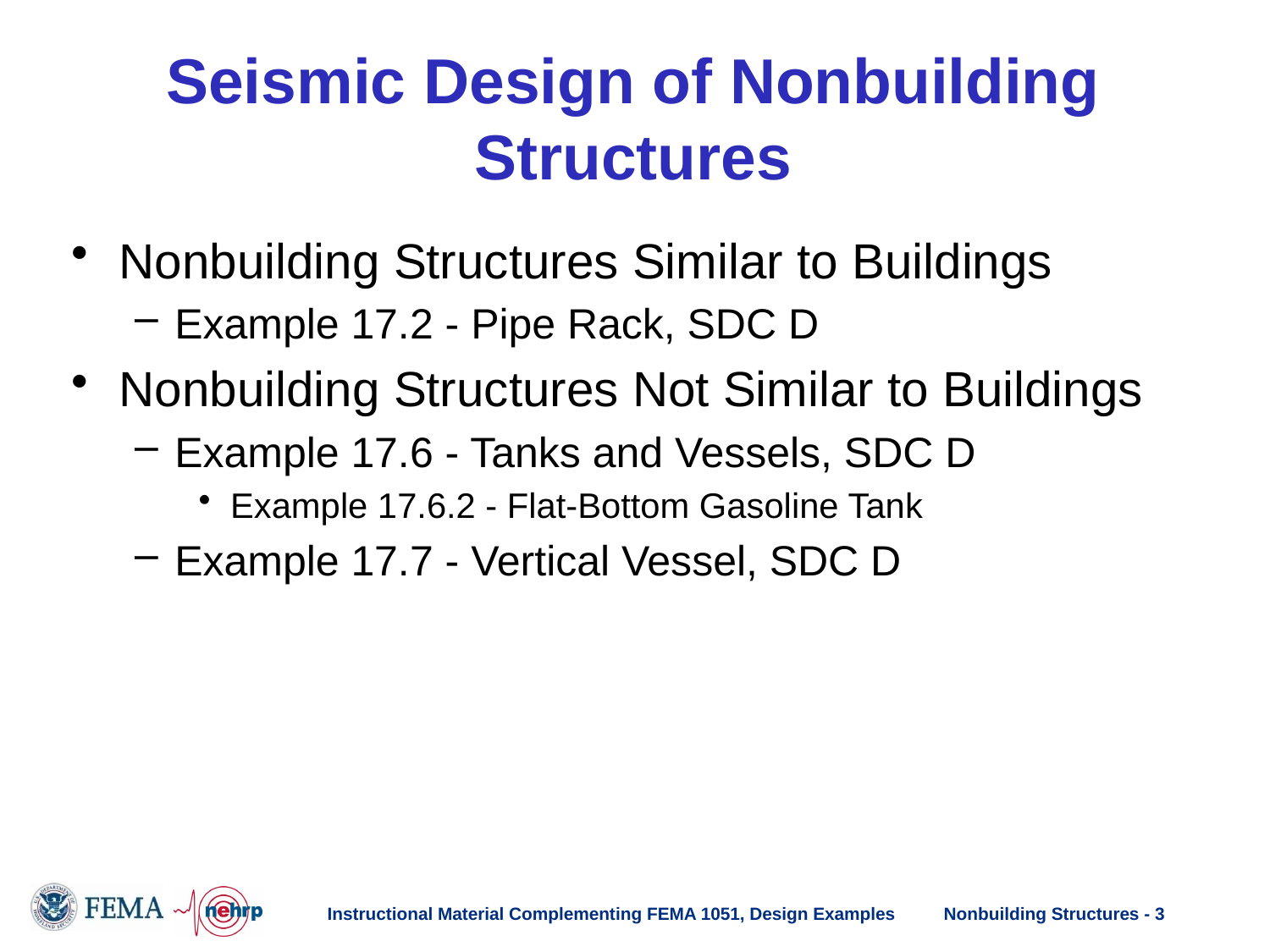

# Seismic Design of Nonbuilding Structures
Nonbuilding Structures Similar to Buildings
Example 17.2 - Pipe Rack, SDC D
Nonbuilding Structures Not Similar to Buildings
Example 17.6 - Tanks and Vessels, SDC D
Example 17.6.2 - Flat-Bottom Gasoline Tank
Example 17.7 - Vertical Vessel, SDC D
Instructional Material Complementing FEMA 1051, Design Examples
Nonbuilding Structures - 3